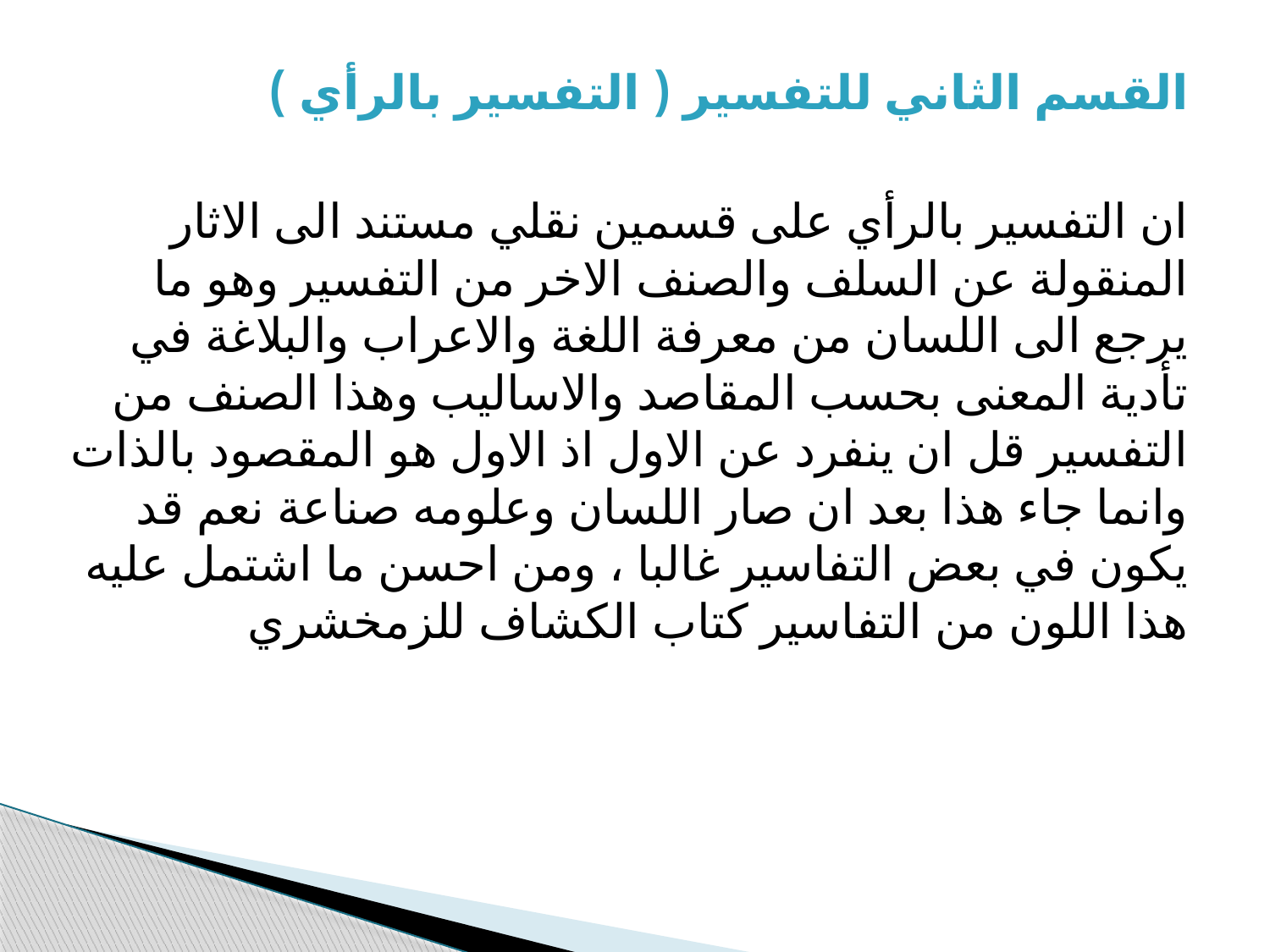

القسم الثاني للتفسير ( التفسير بالرأي )

ان التفسير بالرأي على قسمين نقلي مستند الى الاثار المنقولة عن السلف والصنف الاخر من التفسير وهو ما يرجع الى اللسان من معرفة اللغة والاعراب والبلاغة في تأدية المعنى بحسب المقاصد والاساليب وهذا الصنف من التفسير قل ان ينفرد عن الاول اذ الاول هو المقصود بالذات وانما جاء هذا بعد ان صار اللسان وعلومه صناعة نعم قد يكون في بعض التفاسير غالبا ، ومن احسن ما اشتمل عليه هذا اللون من التفاسير كتاب الكشاف للزمخشري